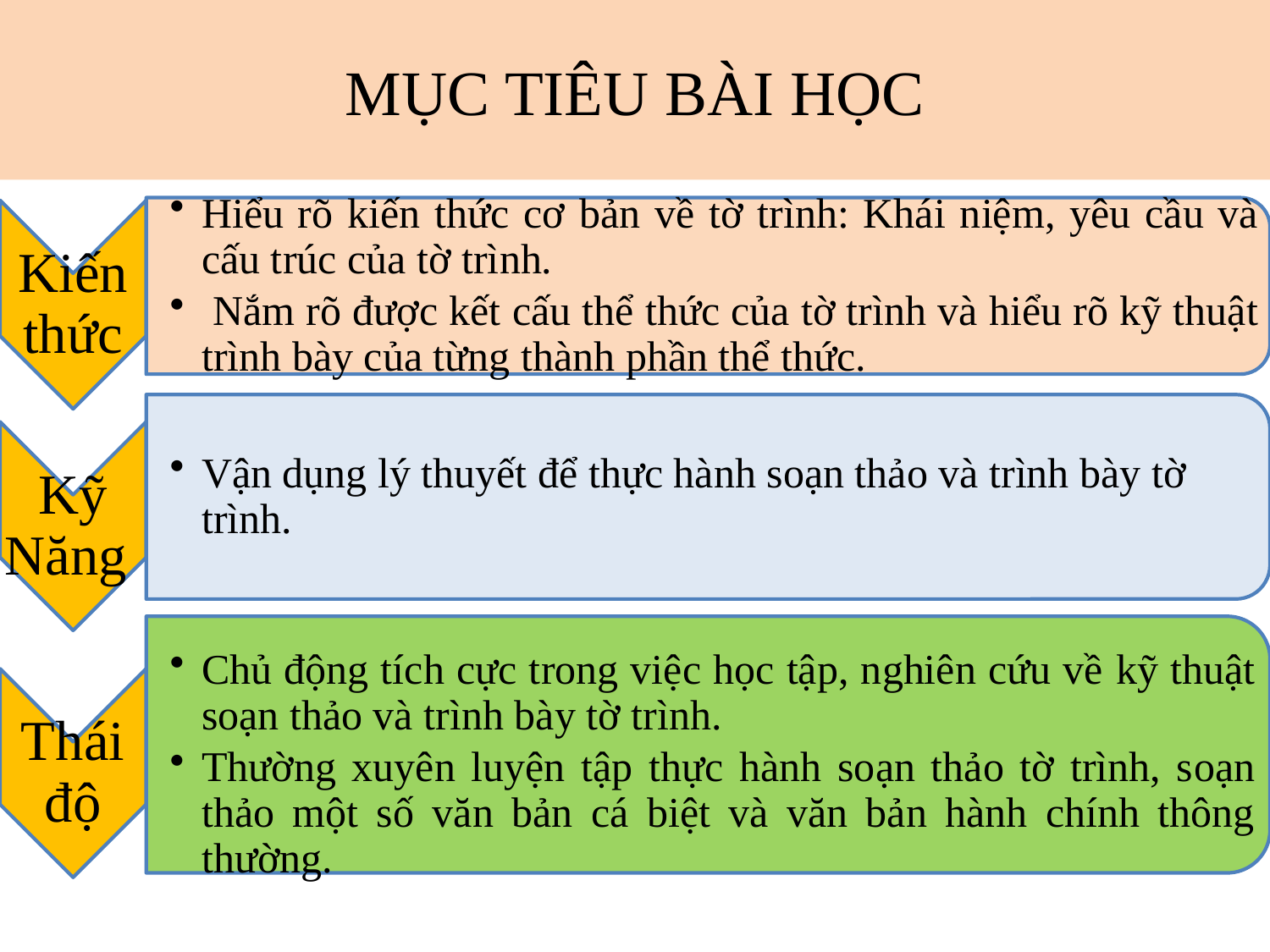

# MỤC TIÊU BÀI HỌC

Kiến thức
Hiểu rõ kiến thức cơ bản về tờ trình: Khái niệm, yêu cầu và cấu trúc của tờ trình.
 Nắm rõ được kết cấu thể thức của tờ trình và hiểu rõ kỹ thuật trình bày của từng thành phần thể thức.
Kỹ Năng
Vận dụng lý thuyết để thực hành soạn thảo và trình bày tờ trình.
Thái độ

Chủ động tích cực trong việc học tập, nghiên cứu về kỹ thuật soạn thảo và trình bày tờ trình.
Thường xuyên luyện tập thực hành soạn thảo tờ trình, soạn thảo một số văn bản cá biệt và văn bản hành chính thông thường.